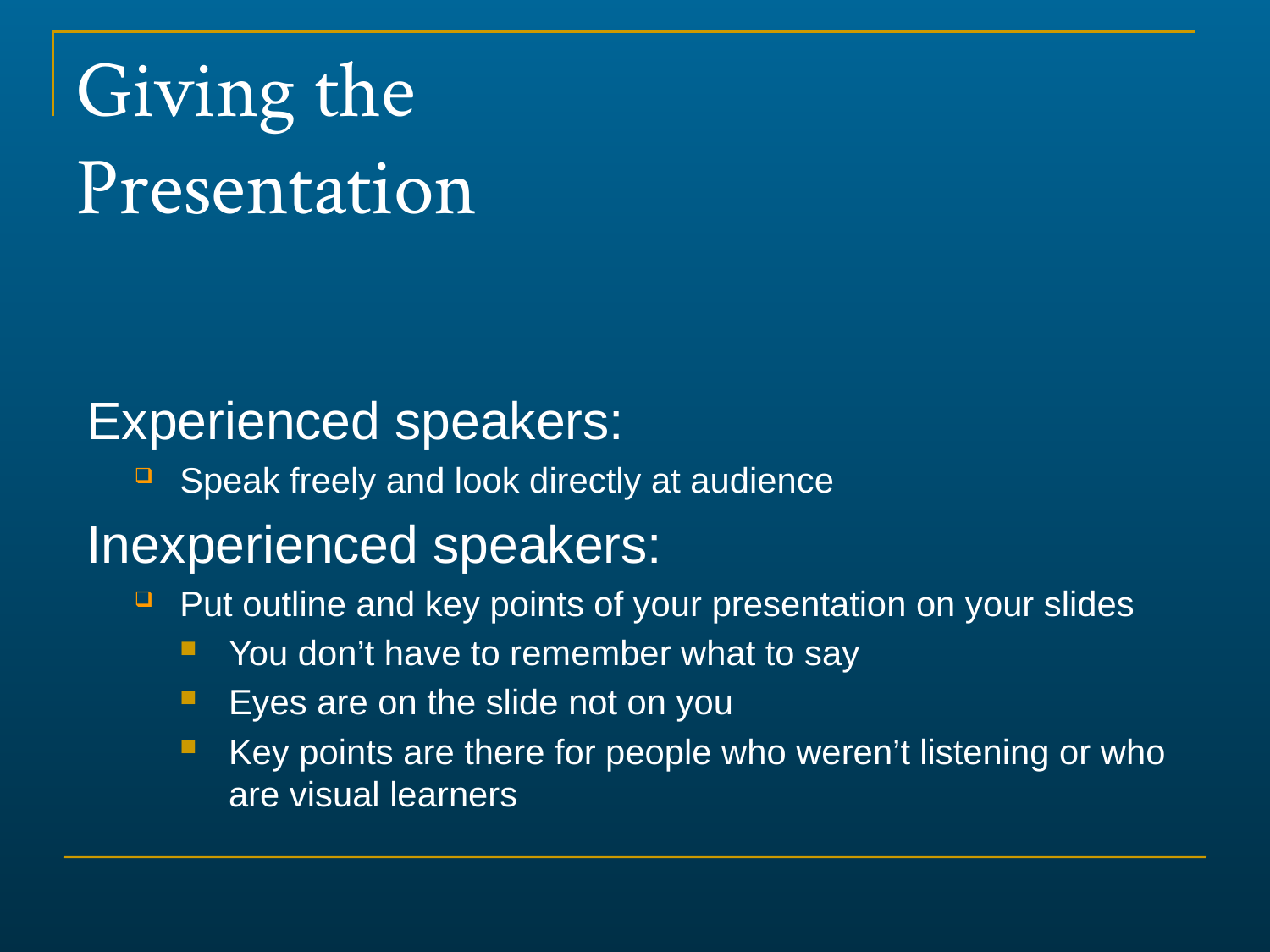

# Giving the Presentation
Experienced speakers:
Speak freely and look directly at audience
Inexperienced speakers:
Put outline and key points of your presentation on your slides
You don’t have to remember what to say
Eyes are on the slide not on you
Key points are there for people who weren’t listening or who are visual learners